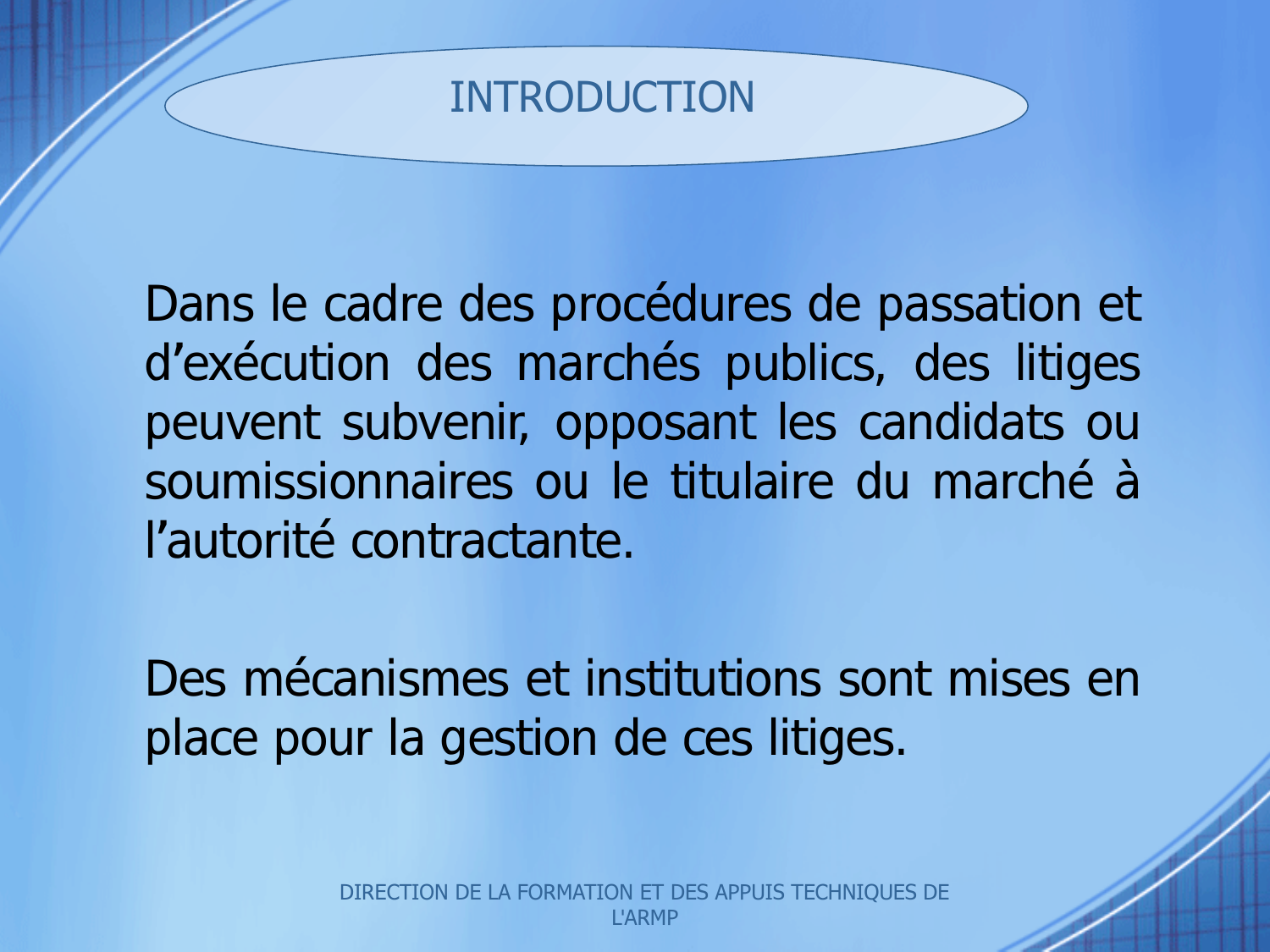

INTRODUCTION

	Dans le cadre des procédures de passation et d’exécution des marchés publics, des litiges peuvent subvenir, opposant les candidats ou soumissionnaires ou le titulaire du marché à l’autorité contractante.

	Des mécanismes et institutions sont mises en place pour la gestion de ces litiges.
DIRECTION DE LA FORMATION ET DES APPUIS TECHNIQUES DE L'ARMP